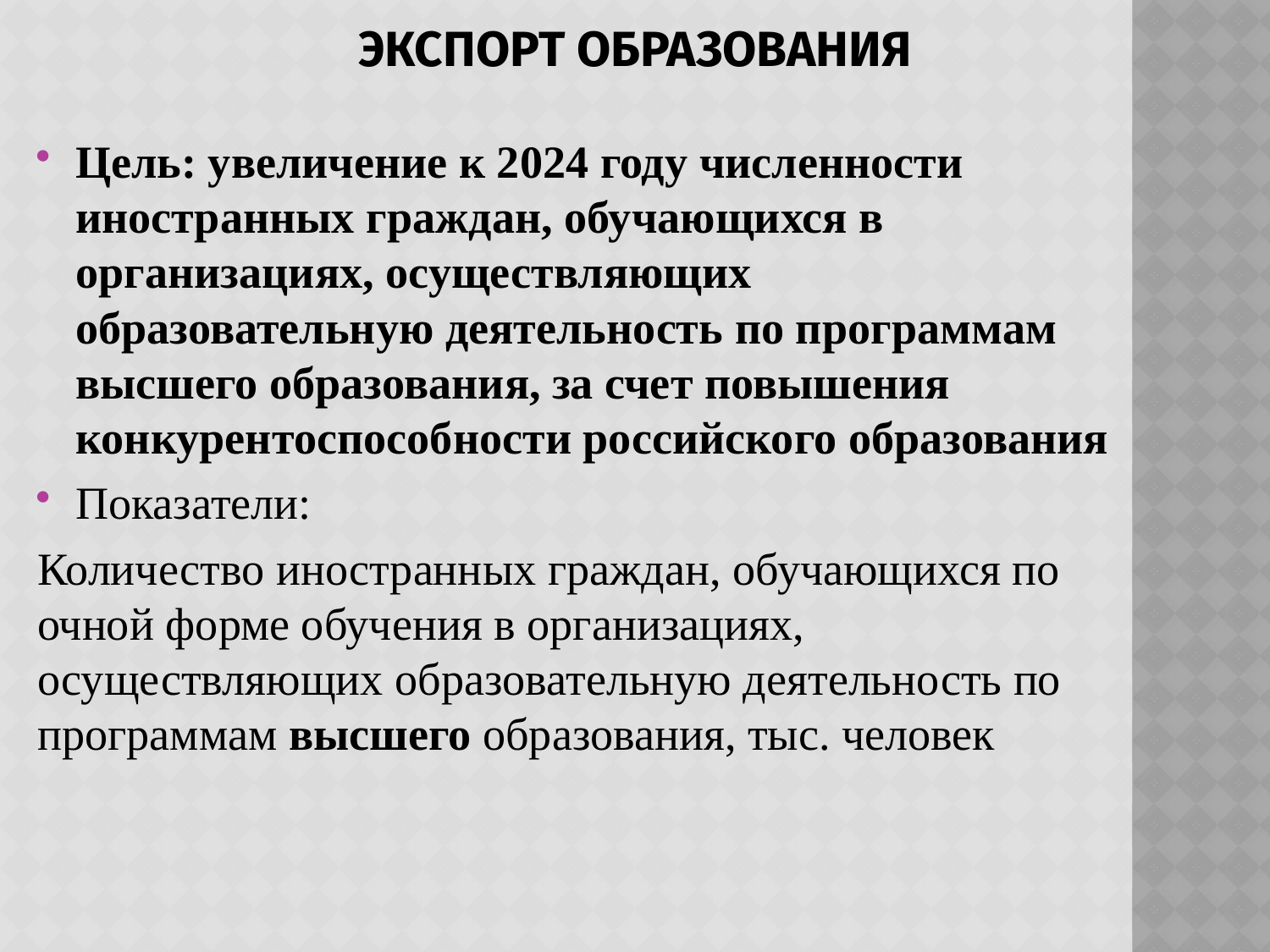

# Экспорт образования
Цель: увеличение к 2024 году численности иностранных граждан, обучающихся в организациях, осуществляющих образовательную деятельность по программам высшего образования, за счет повышения конкурентоспособности российского образования
Показатели:
Количество иностранных граждан, обучающихся по очной форме обучения в организациях, осуществляющих образовательную деятельность по программам высшего образования, тыс. человек